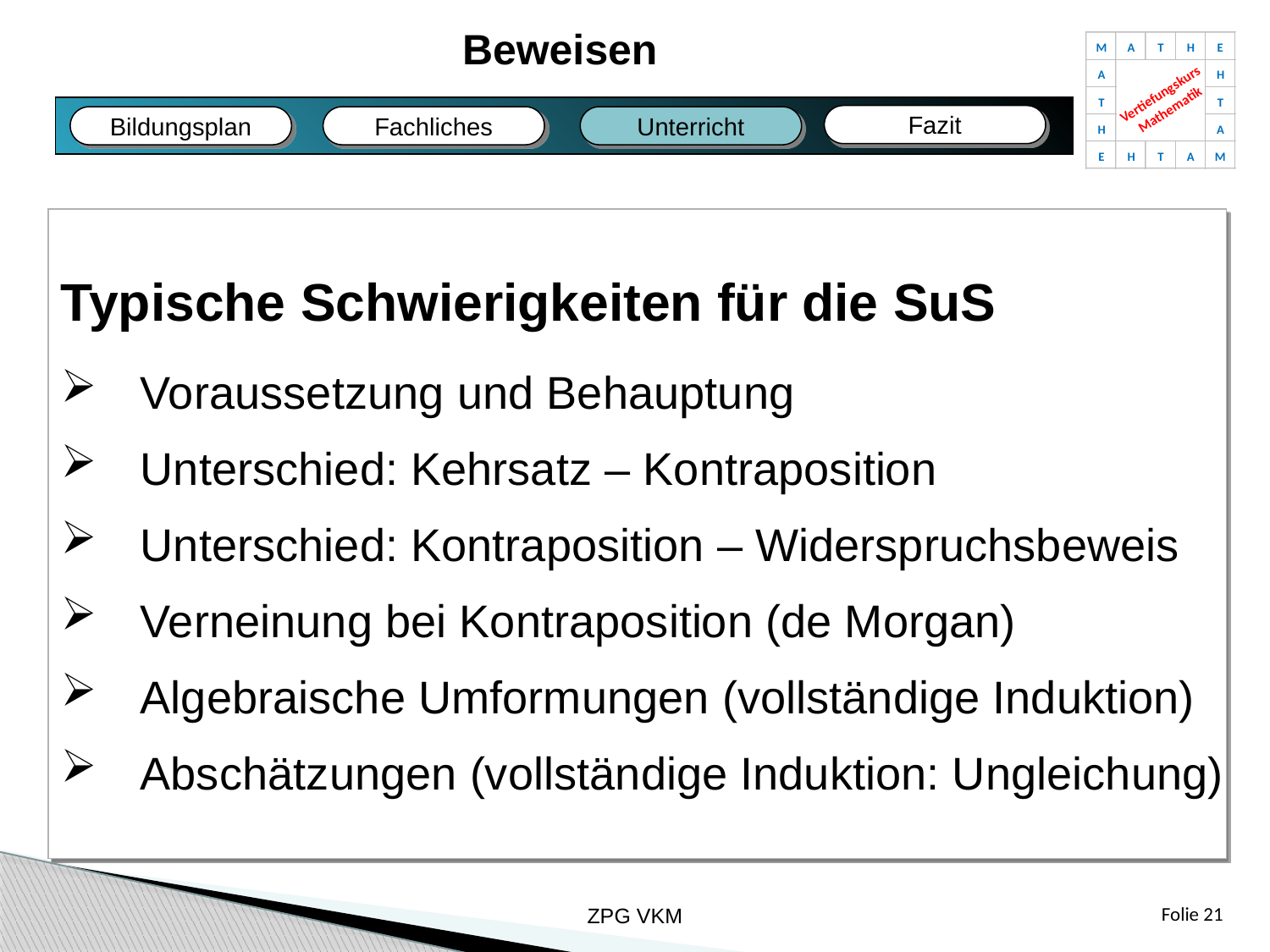

Beweisen

M
A
T
H
E

A
H
Vertiefungskurs
Mathematik

T
T

H
A

E
H
T
A
M

Fazit
Fachliches
Bildungsplan
Unterricht
Fazit
Bildungsplan
Fachliches
Unterricht
Typische Schwierigkeiten für die SuS
Voraussetzung und Behauptung
Unterschied: Kehrsatz – Kontraposition
Unterschied: Kontraposition – Widerspruchsbeweis
Verneinung bei Kontraposition (de Morgan)
Algebraische Umformungen (vollständige Induktion)
Abschätzungen (vollständige Induktion: Ungleichung)

ZPG VKM
Folie 21